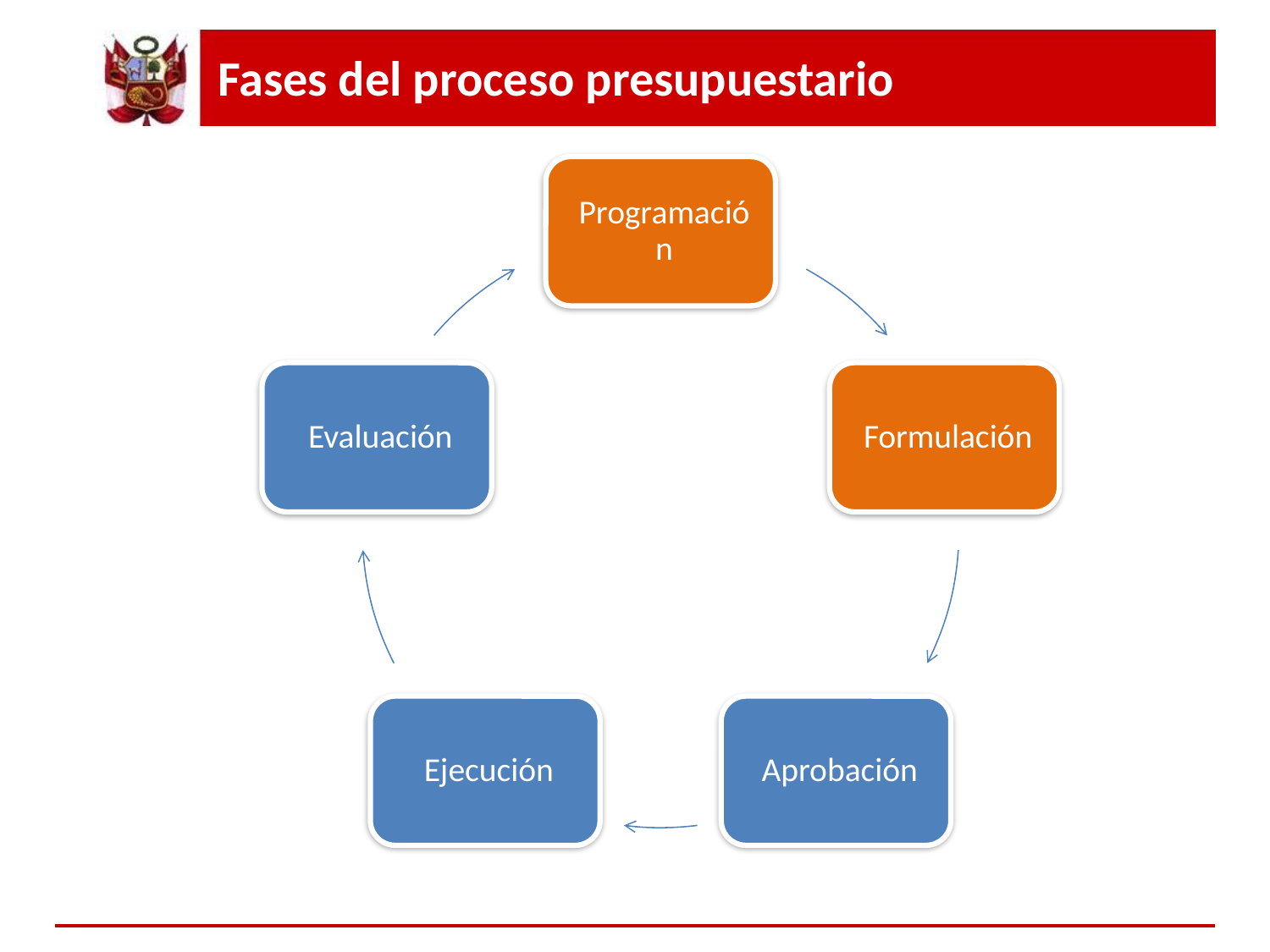

# Fases del proceso presupuestario
Programación
Formulación
Aprobación
Ejecución
Evaluación